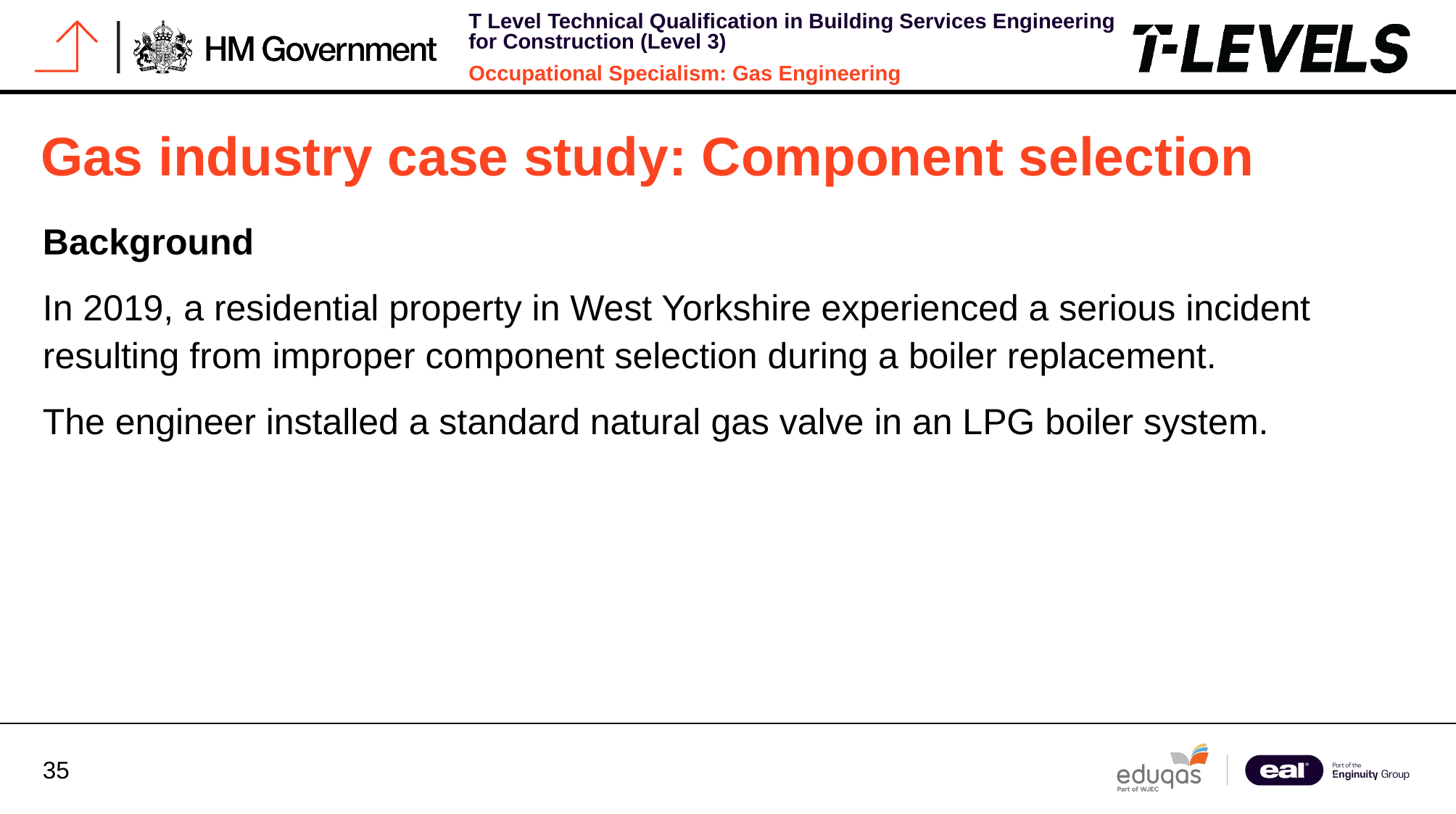

# Gas industry case study: Component selection
Background
In 2019, a residential property in West Yorkshire experienced a serious incident resulting from improper component selection during a boiler replacement.
The engineer installed a standard natural gas valve in an LPG boiler system.